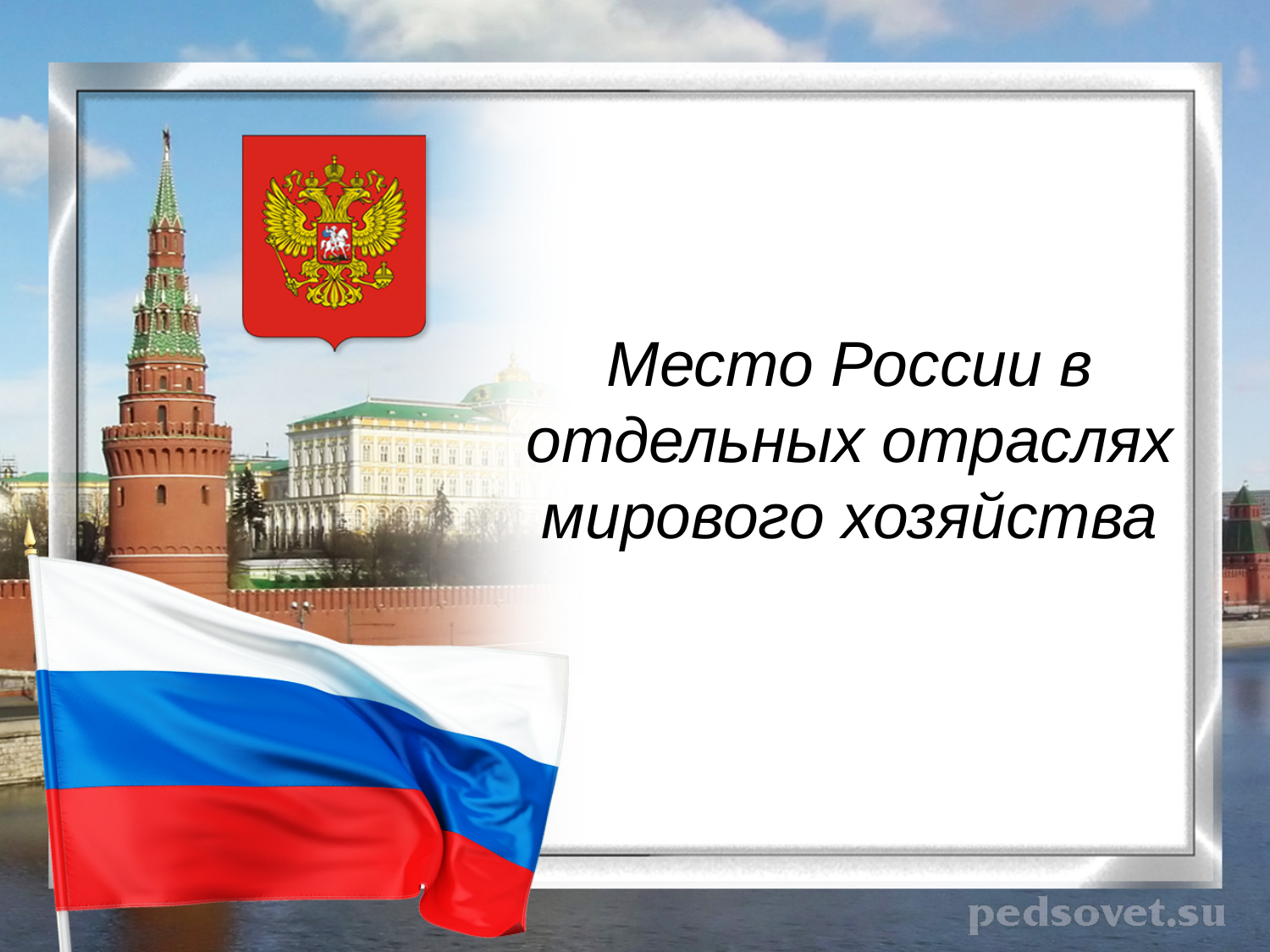

Место России в отдельных отраслях мирового хозяйства